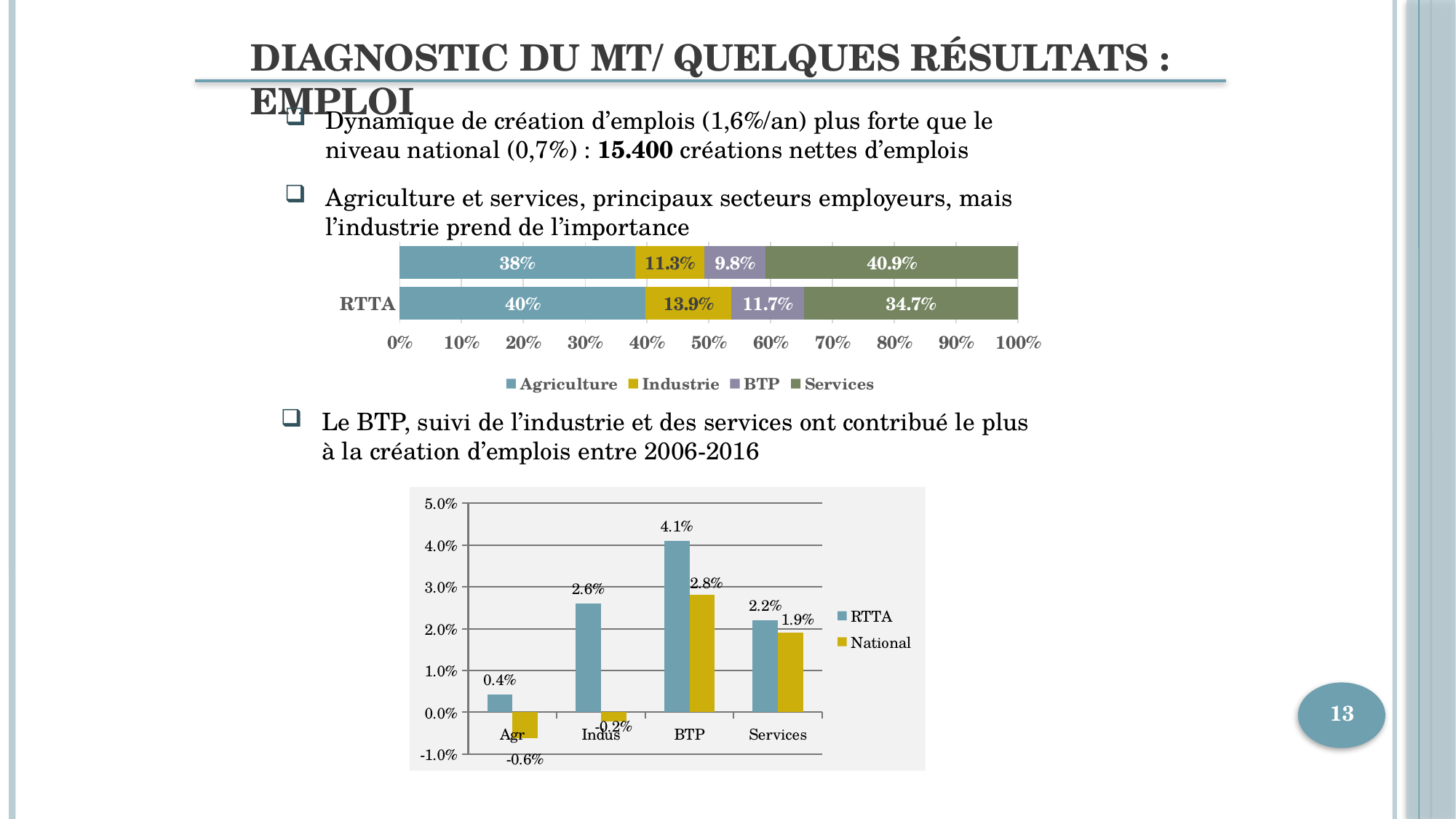

Diagnostic du mt/ Quelques résultats : Emploi
Dynamique de création d’emplois (1,6%/an) plus forte que le niveau national (0,7%) : 15.400 créations nettes d’emplois
Agriculture et services, principaux secteurs employeurs, mais l’industrie prend de l’importance

### Chart

| Category | Agriculture | Industrie | BTP | Services |
|---|---|---|---|---|
| RTTA | 0.397718236755205 | 0.13881808894905467 | 0.11690325238480075 | 0.3465604219109396 |
| National | 0.3803671521473124 | 0.11281662507312504 | 0.0980435323783283 | 0.4087726904012342 |
Le BTP, suivi de l’industrie et des services ont contribué le plus à la création d’emplois entre 2006-2016

### Chart

| Category | RTTA | National |
|---|---|---|
| Agr | 0.00434272300553995 | -0.006222579054548816 |
| Indus | 0.02610807846455665 | -0.002110419673110986 |
| BTP | 0.04105811319942654 | 0.02813578979053677 |
| Services | 0.022056531675201274 | 0.019014427369773212 |
13